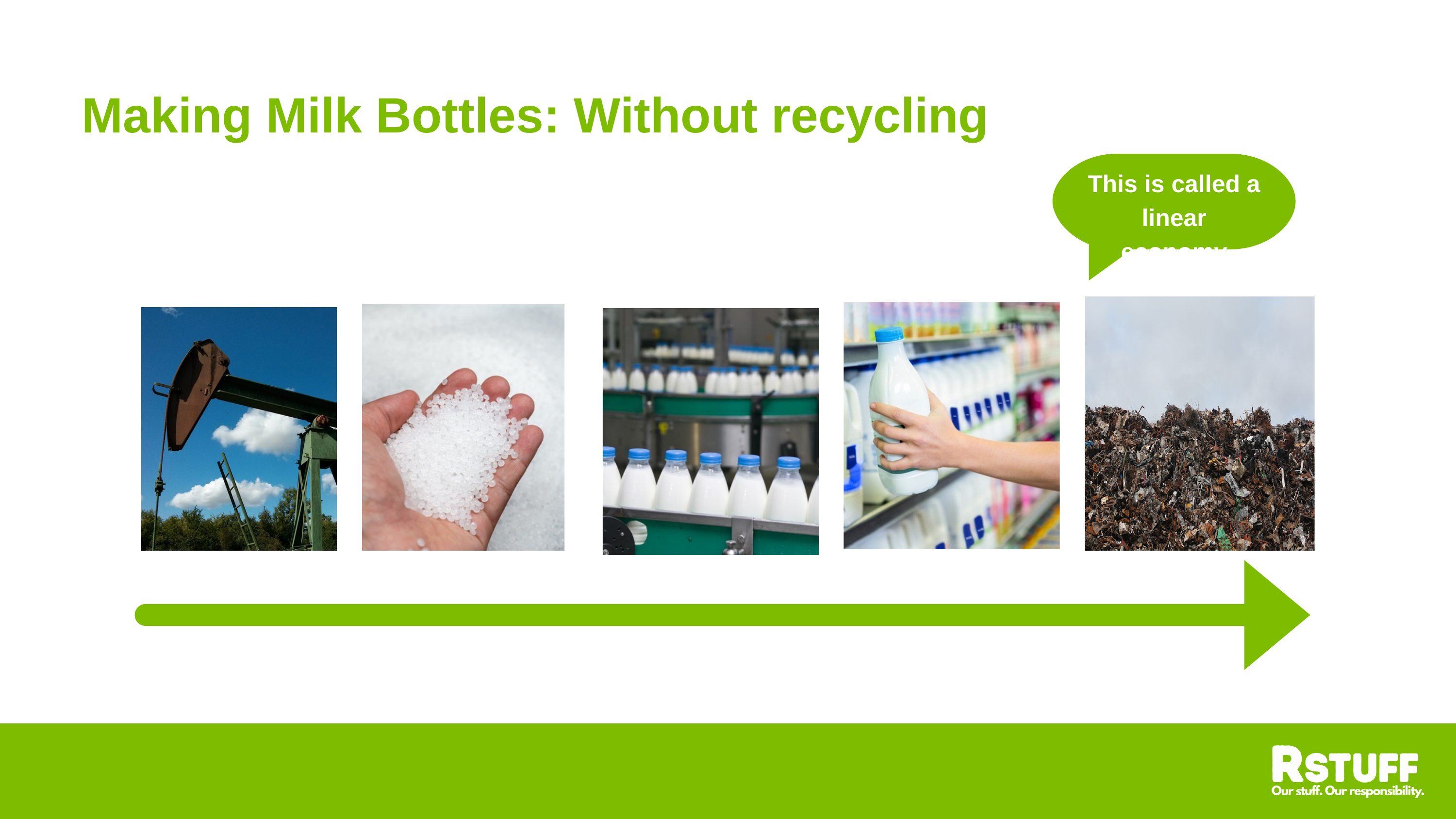

Making Milk Bottles: Without recycling

This is called a linear economy